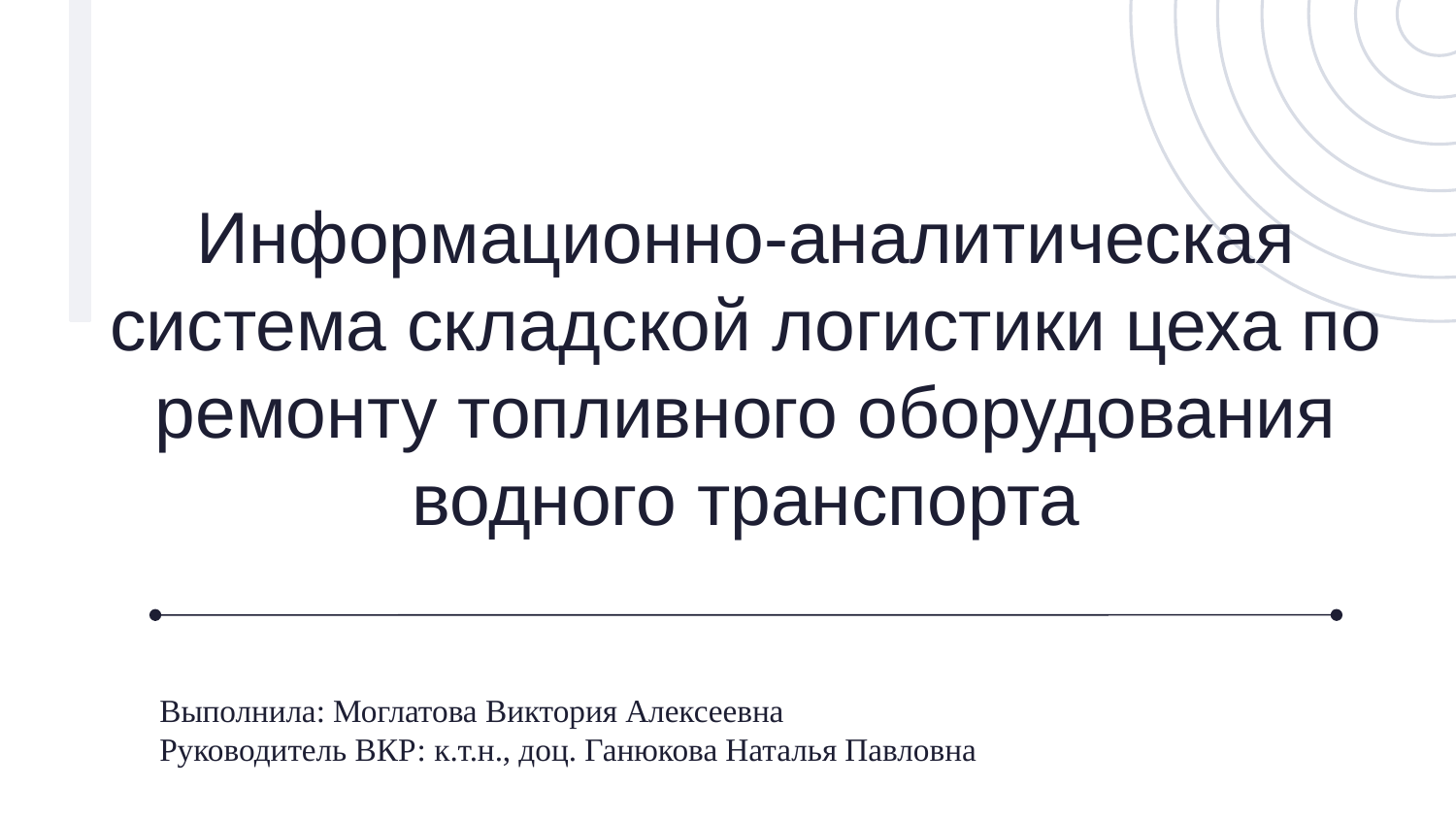

# Информационно-аналитическая система складской логистики цеха по ремонту топливного оборудования водного транспорта
Выполнила: Моглатова Виктория Алексеевна
Руководитель ВКР: к.т.н., доц. Ганюкова Наталья Павловна